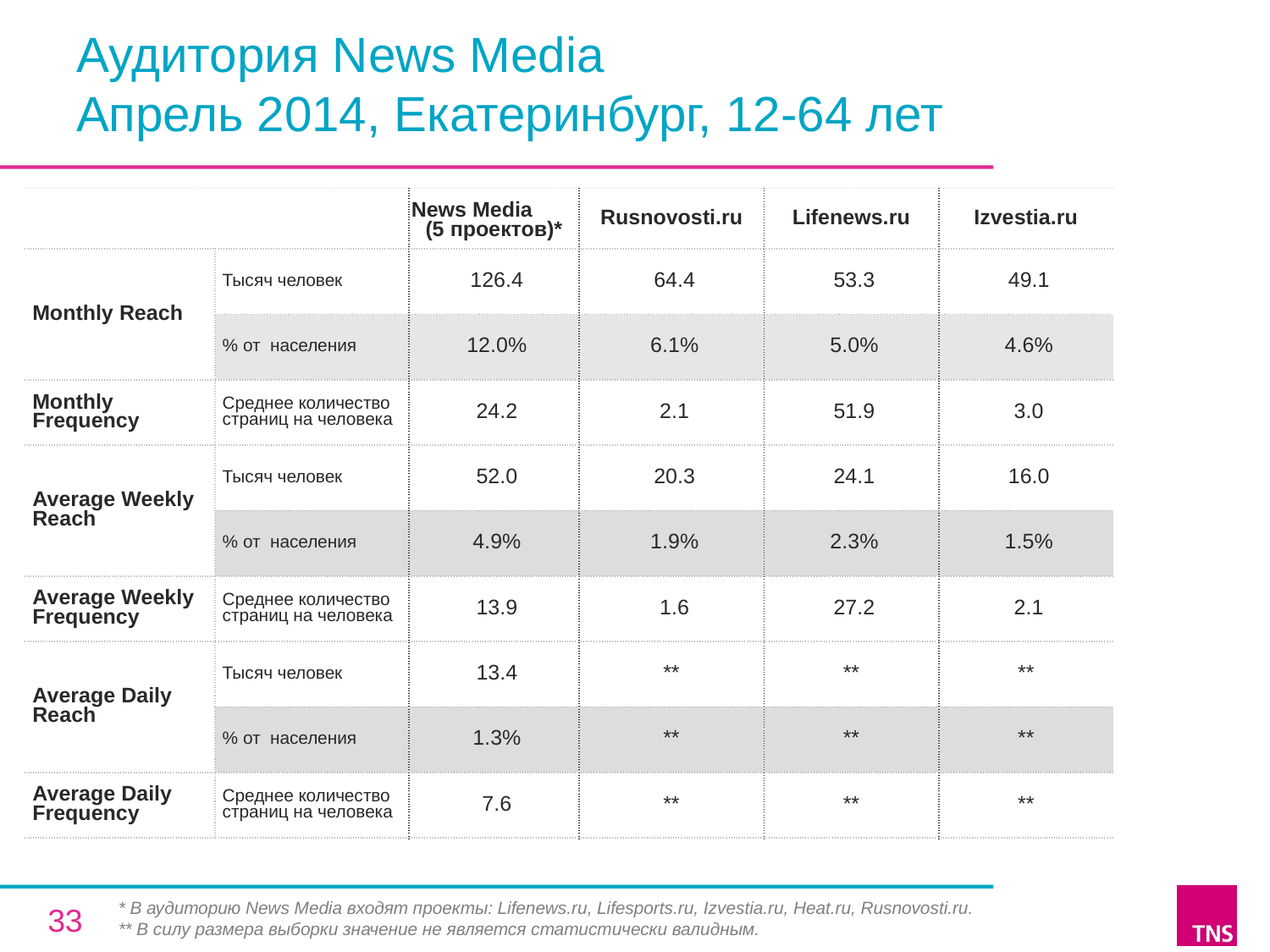

# Аудитория News Media Апрель 2014, Екатеринбург, 12-64 лет
|  |  | News Media (5 проектов)\* | Rusnovosti.ru | Lifenews.ru | Izvestia.ru |
| --- | --- | --- | --- | --- | --- |
| Monthly Reach | Тысяч человек | 126.4 | 64.4 | 53.3 | 49.1 |
|  | % от населения | 12.0% | 6.1% | 5.0% | 4.6% |
| Monthly Frequency | Среднее количество страниц на человека | 24.2 | 2.1 | 51.9 | 3.0 |
| Average Weekly Reach | Тысяч человек | 52.0 | 20.3 | 24.1 | 16.0 |
|  | % от населения | 4.9% | 1.9% | 2.3% | 1.5% |
| Average Weekly Frequency | Среднее количество страниц на человека | 13.9 | 1.6 | 27.2 | 2.1 |
| Average Daily Reach | Тысяч человек | 13.4 | \*\* | \*\* | \*\* |
|  | % от населения | 1.3% | \*\* | \*\* | \*\* |
| Average Daily Frequency | Среднее количество страниц на человека | 7.6 | \*\* | \*\* | \*\* |
* В аудиторию News Media входят проекты: Lifenews.ru, Lifesports.ru, Izvestia.ru, Heat.ru, Rusnovosti.ru.
** В силу размера выборки значение не является статистически валидным.
33